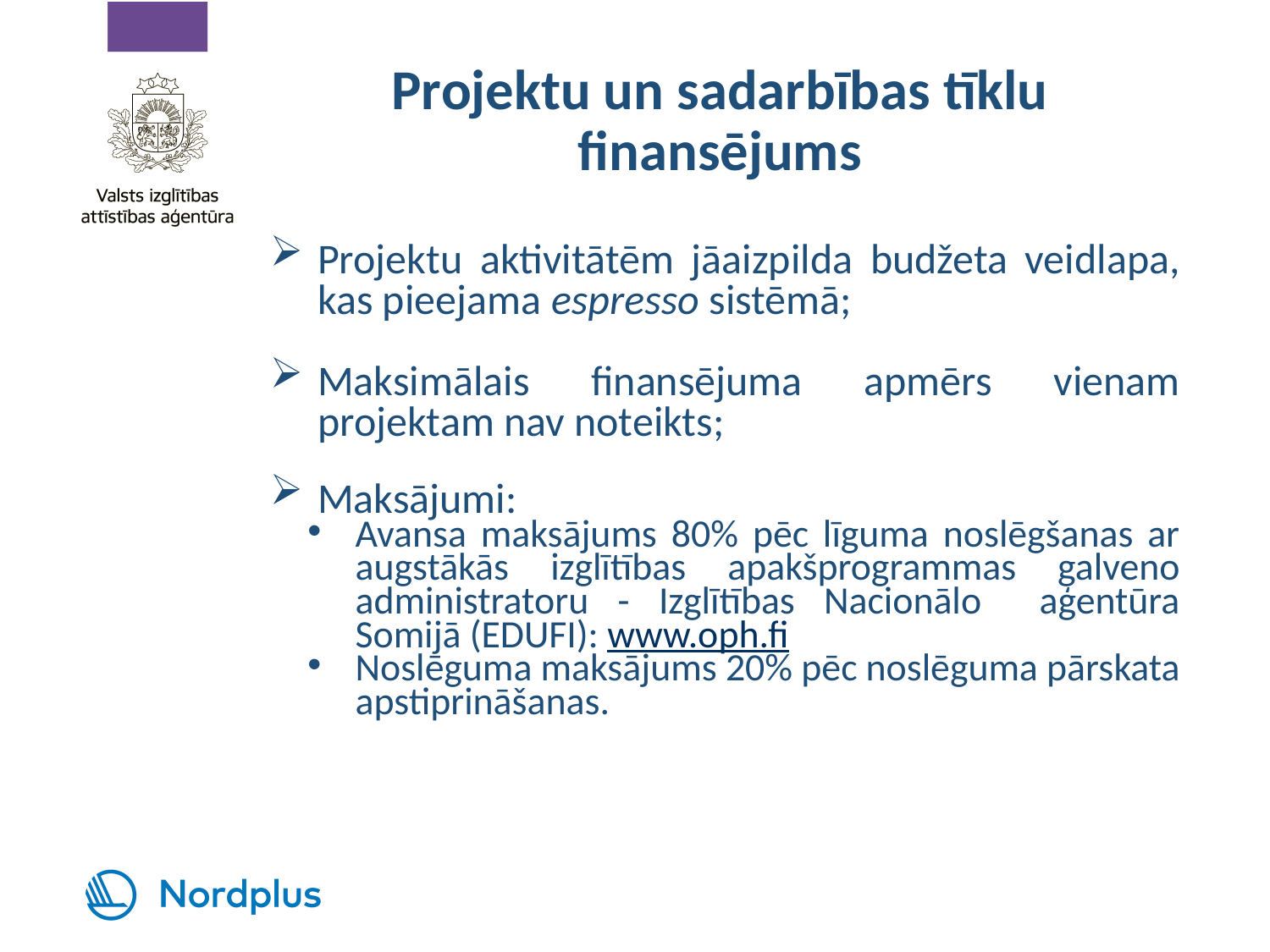

# Projektu un sadarbības tīklu finansējums
Projektu aktivitātēm jāaizpilda budžeta veidlapa, kas pieejama espresso sistēmā;

Maksimālais finansējuma apmērs vienam projektam nav noteikts;

Maksājumi:
Avansa maksājums 80% pēc līguma noslēgšanas ar augstākās izglītības apakšprogrammas galveno administratoru - Izglītības Nacionālo  aģentūra Somijā (EDUFI): www.oph.fi
Noslēguma maksājums 20% pēc noslēguma pārskata apstiprināšanas.